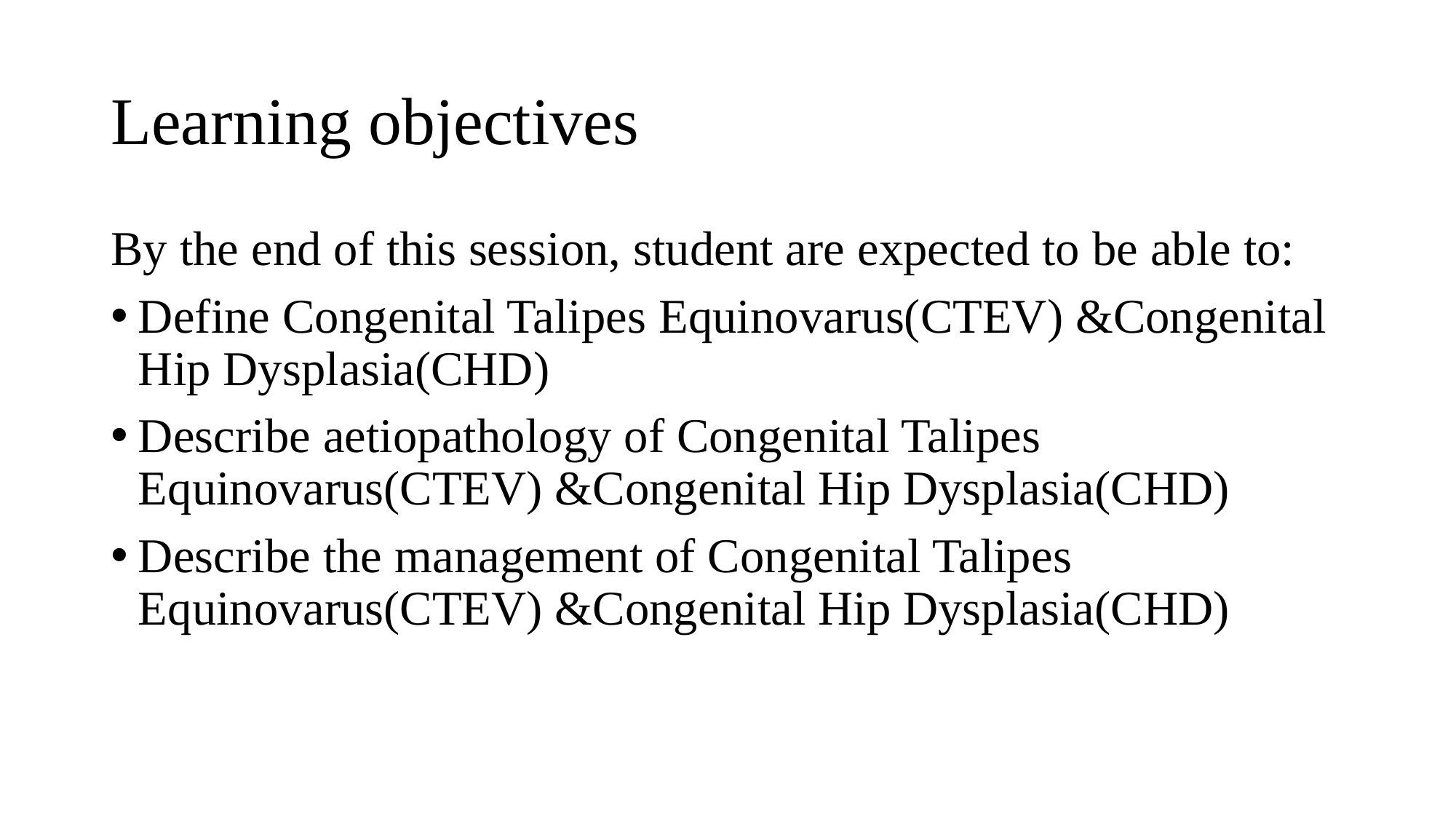

# Learning objectives
By the end of this session, student are expected to be able to:
Define Congenital Talipes Equinovarus(CTEV) &Congenital Hip Dysplasia(CHD)
Describe aetiopathology of Congenital Talipes Equinovarus(CTEV) &Congenital Hip Dysplasia(CHD)
Describe the management of Congenital Talipes Equinovarus(CTEV) &Congenital Hip Dysplasia(CHD)